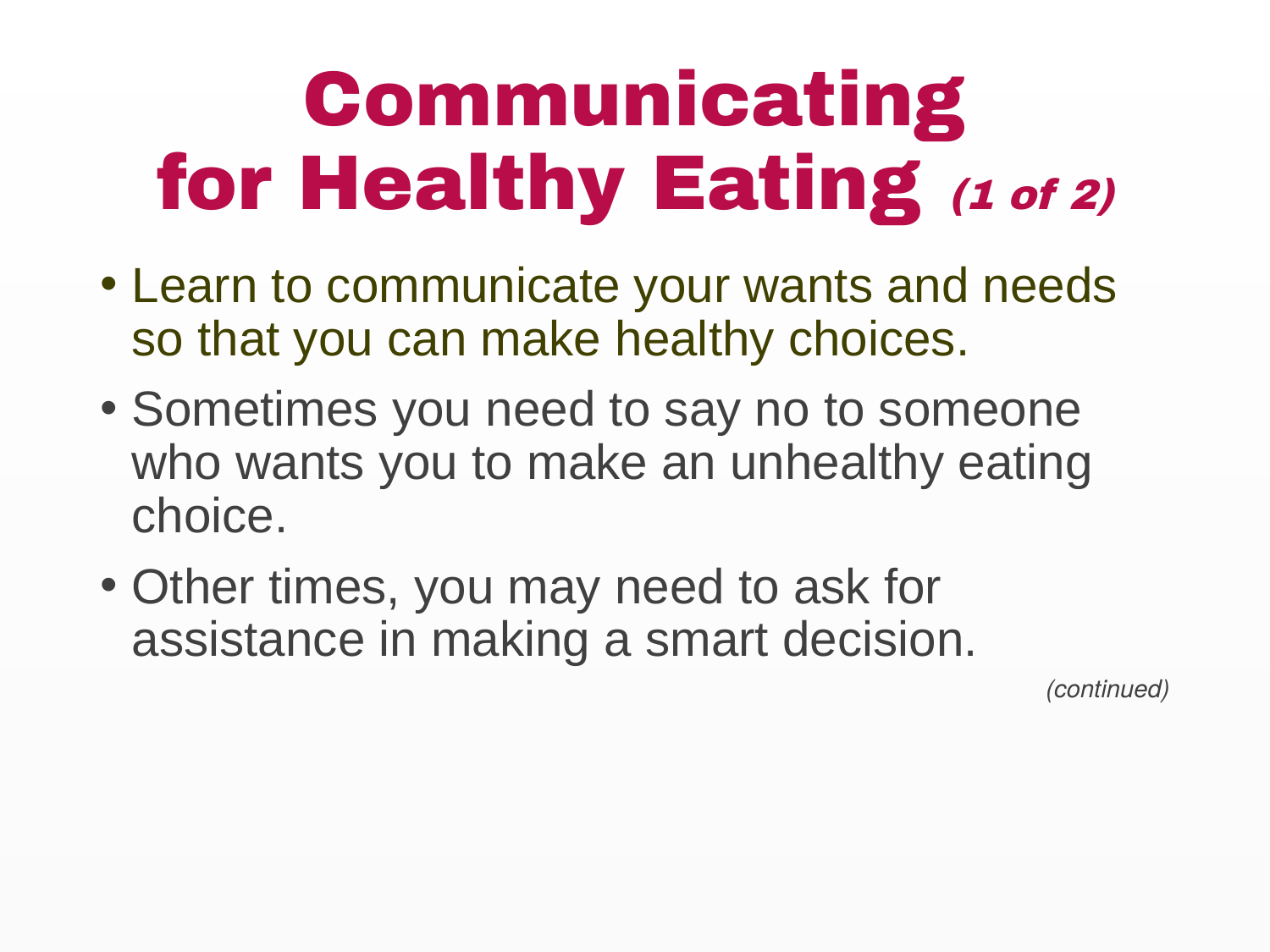

# Communicating for Healthy Eating (1 of 2)
Learn to communicate your wants and needs so that you can make healthy choices.
Sometimes you need to say no to someone who wants you to make an unhealthy eating choice.
Other times, you may need to ask for assistance in making a smart decision.
(continued)